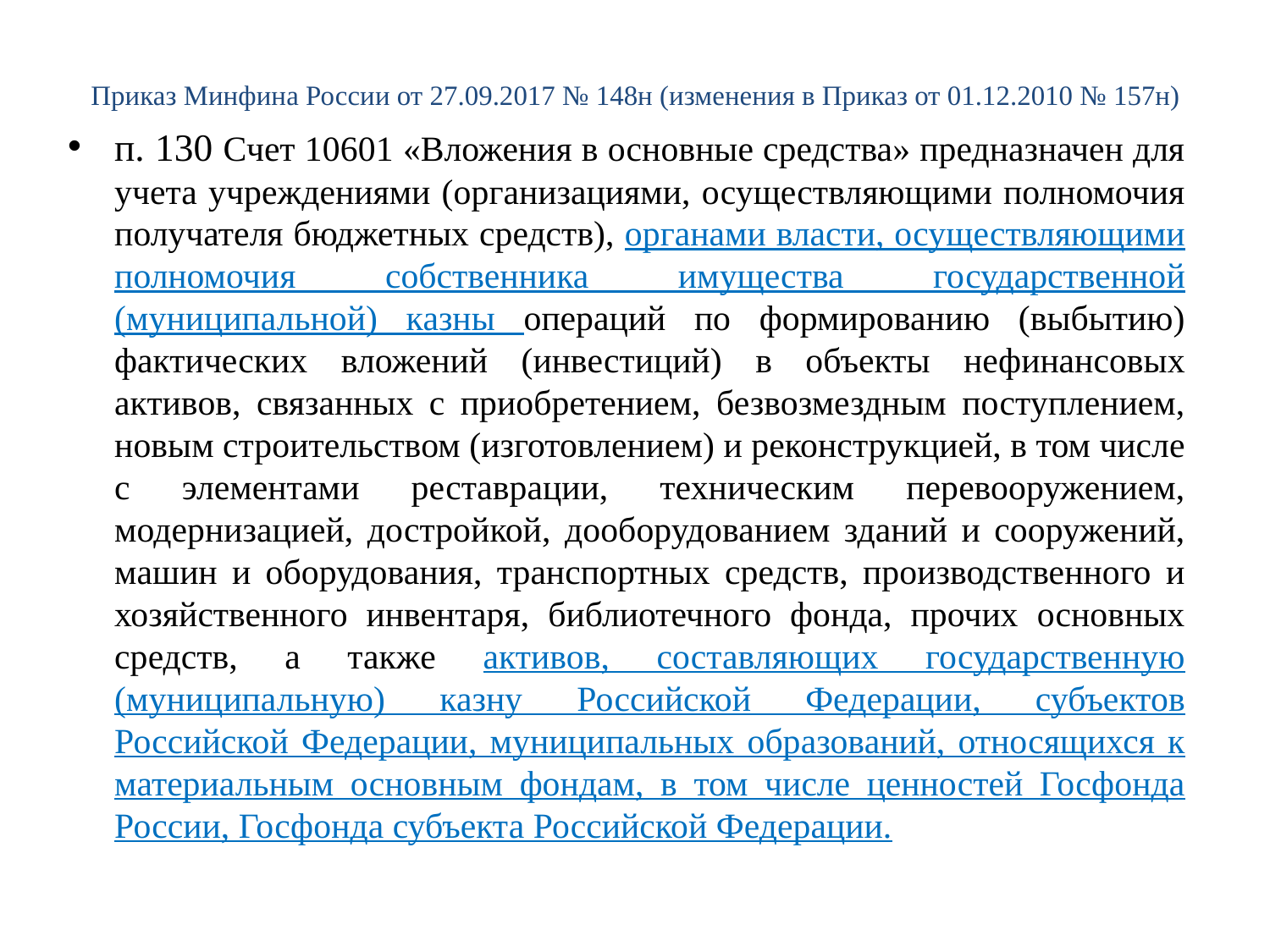

# Приказ Минфина России от 27.09.2017 № 148н (изменения в Приказ от 01.12.2010 № 157н)
п. 130 Счет 10601 «Вложения в основные средства» предназначен для учета учреждениями (организациями, осуществляющими полномочия получателя бюджетных средств), органами власти, осуществляющими полномочия собственника имущества государственной (муниципальной) казны операций по формированию (выбытию) фактических вложений (инвестиций) в объекты нефинансовых активов, связанных с приобретением, безвозмездным поступлением, новым строительством (изготовлением) и реконструкцией, в том числе с элементами реставрации, техническим перевооружением, модернизацией, достройкой, дооборудованием зданий и сооружений, машин и оборудования, транспортных средств, производственного и хозяйственного инвентаря, библиотечного фонда, прочих основных средств, а также активов, составляющих государственную (муниципальную) казну Российской Федерации, субъектов Российской Федерации, муниципальных образований, относящихся к материальным основным фондам, в том числе ценностей Госфонда России, Госфонда субъекта Российской Федерации.